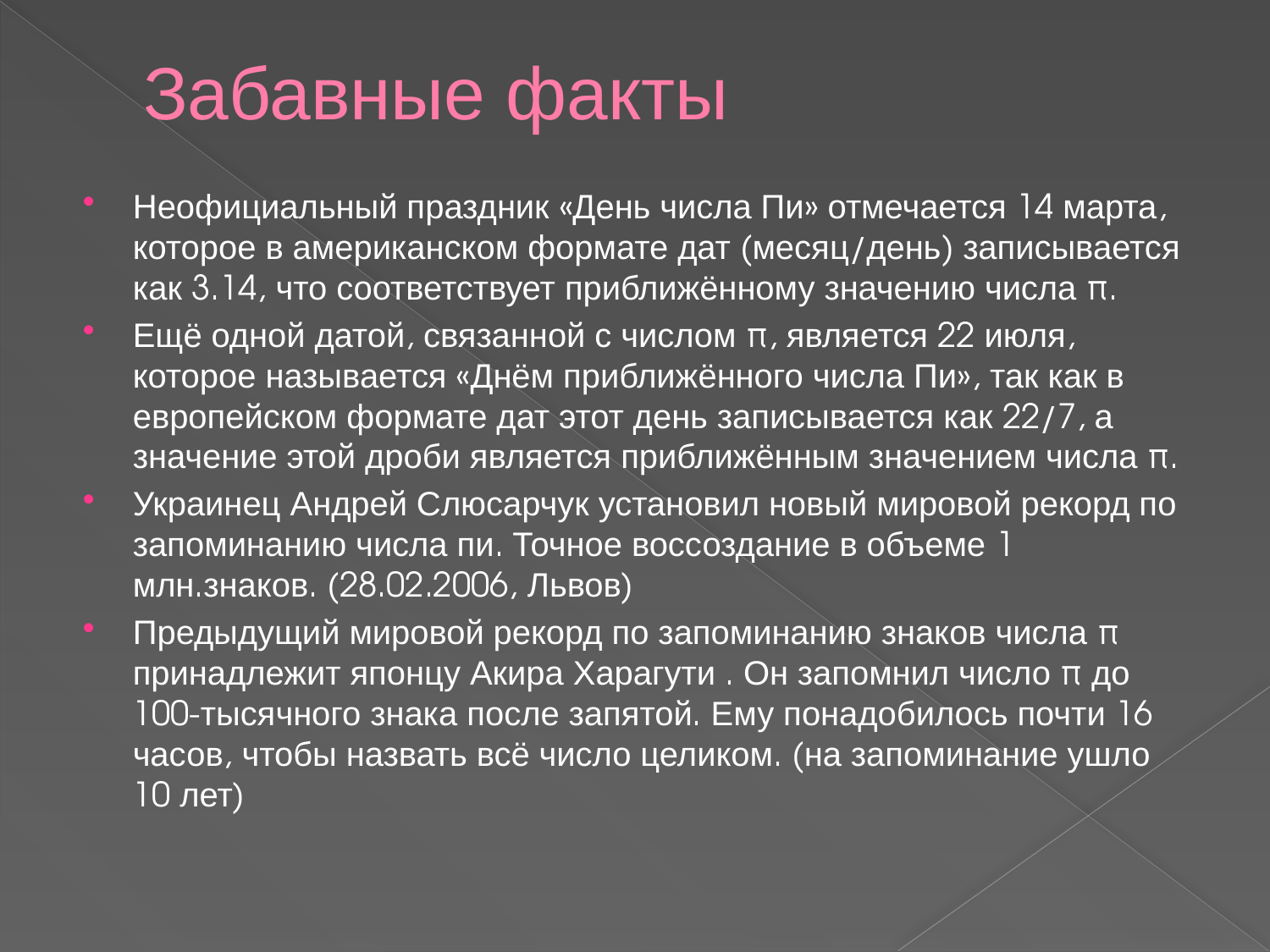

# Забавные факты
Неофициальный праздник «День числа Пи» отмечается 14 марта, которое в американском формате дат (месяц/день) записывается как 3.14, что соответствует приближённому значению числа π.
Ещё одной датой, связанной с числом π, является 22 июля, которое называется «Днём приближённого числа Пи», так как в европейском формате дат этот день записывается как 22/7, а значение этой дроби является приближённым значением числа π.
Украинец Андрей Слюсарчук установил новый мировой рекорд по запоминанию числа пи. Точное воссоздание в объеме 1 млн.знаков. (28.02.2006, Львов)
Предыдущий мировой рекорд по запоминанию знаков числа π принадлежит японцу Акира Харагути . Он запомнил число π до 100-тысячного знака после запятой. Ему понадобилось почти 16 часов, чтобы назвать всё число целиком. (на запоминание ушло 10 лет)